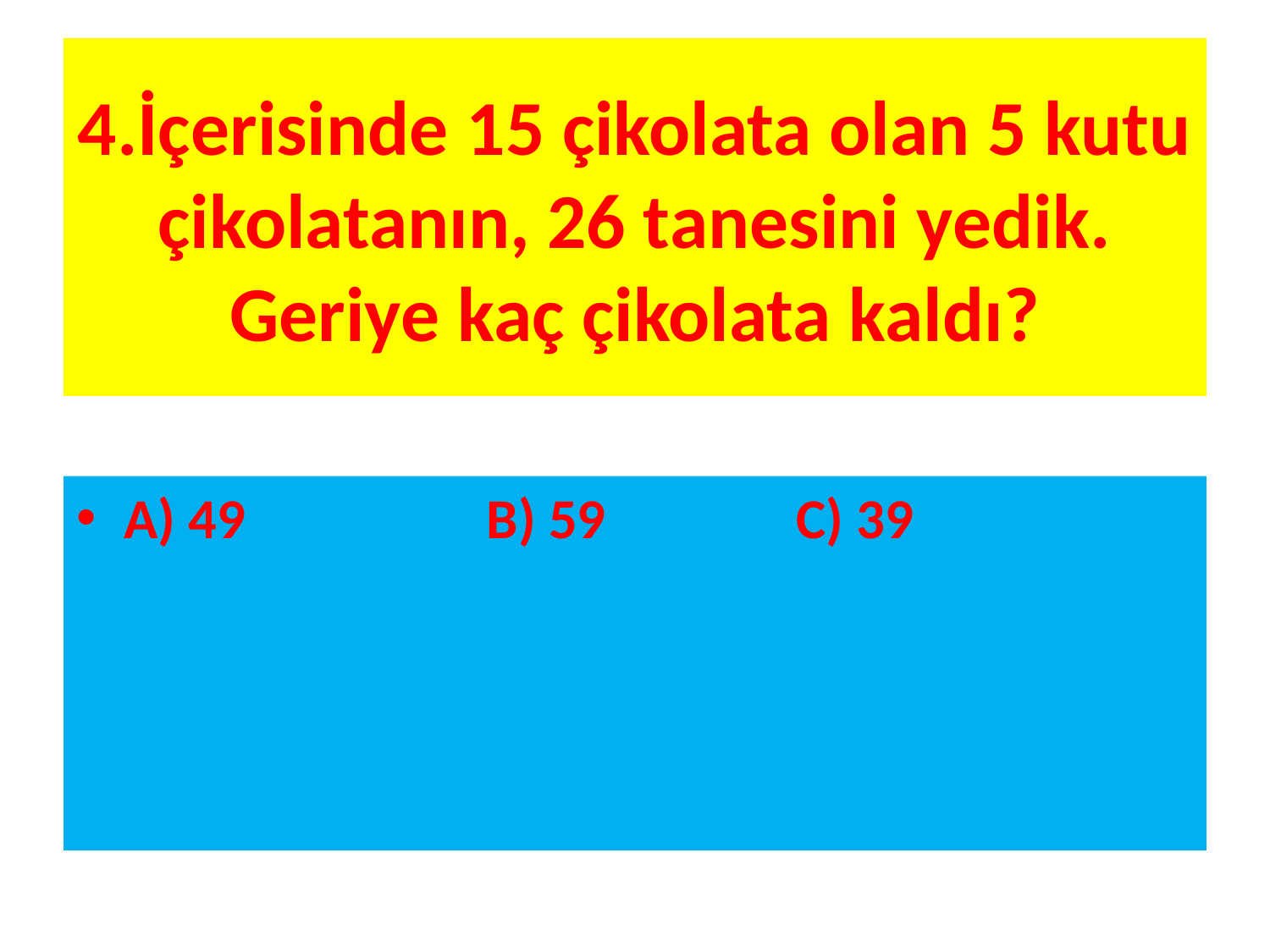

# 4.İçerisinde 15 çikolata olan 5 kutu çikolatanın, 26 tanesini yedik. Geriye kaç çikolata kaldı?
A) 49                   B) 59               C) 39